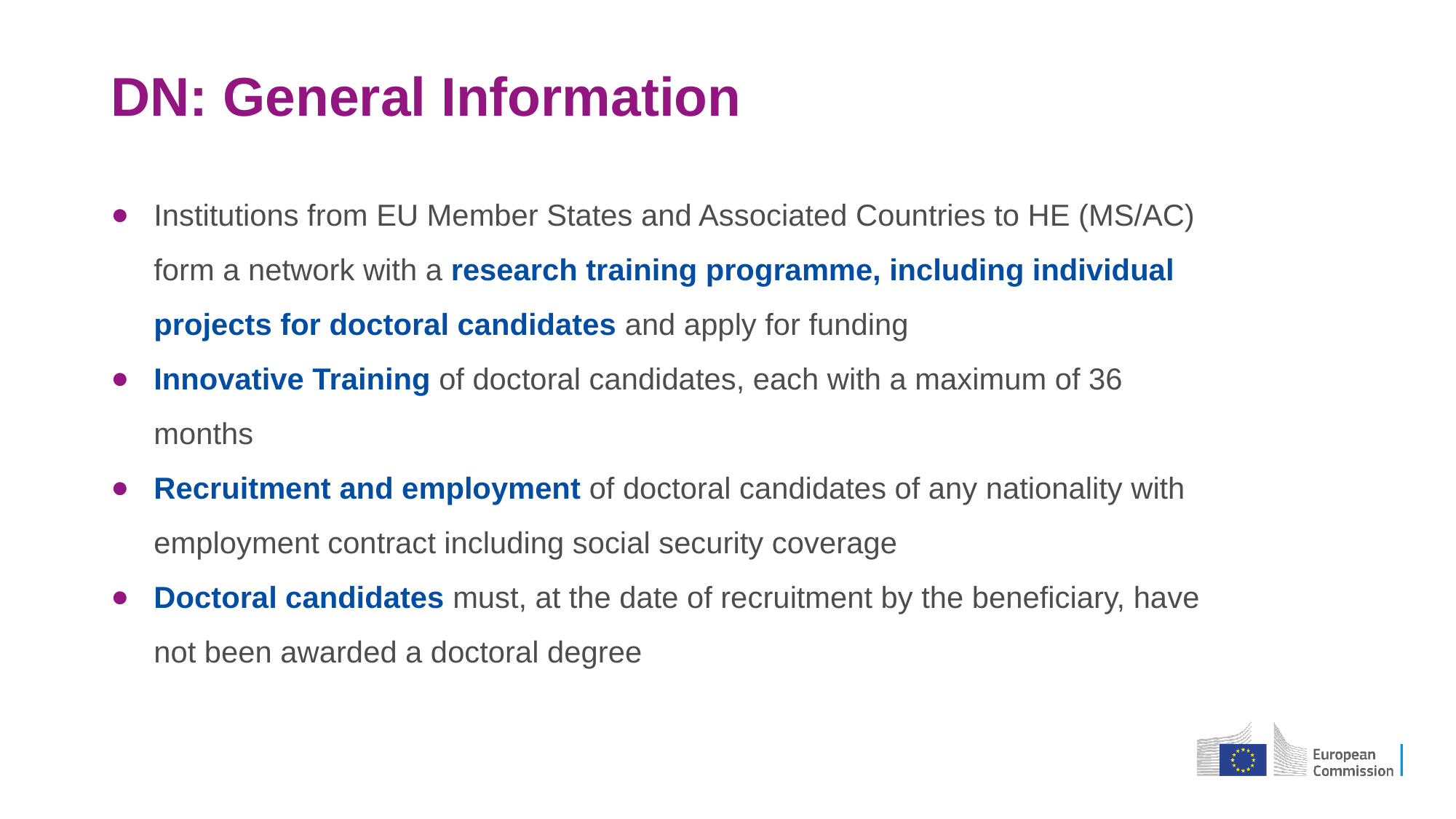

# DN: General Information
Institutions from EU Member States and Associated Countries to HE (MS/AC) form a network with a research training programme, including individual projects for doctoral candidates and apply for funding
Innovative Training of doctoral candidates, each with a maximum of 36 months
Recruitment and employment of doctoral candidates of any nationality with employment contract including social security coverage
Doctoral candidates must, at the date of recruitment by the beneficiary, have not been awarded a doctoral degree